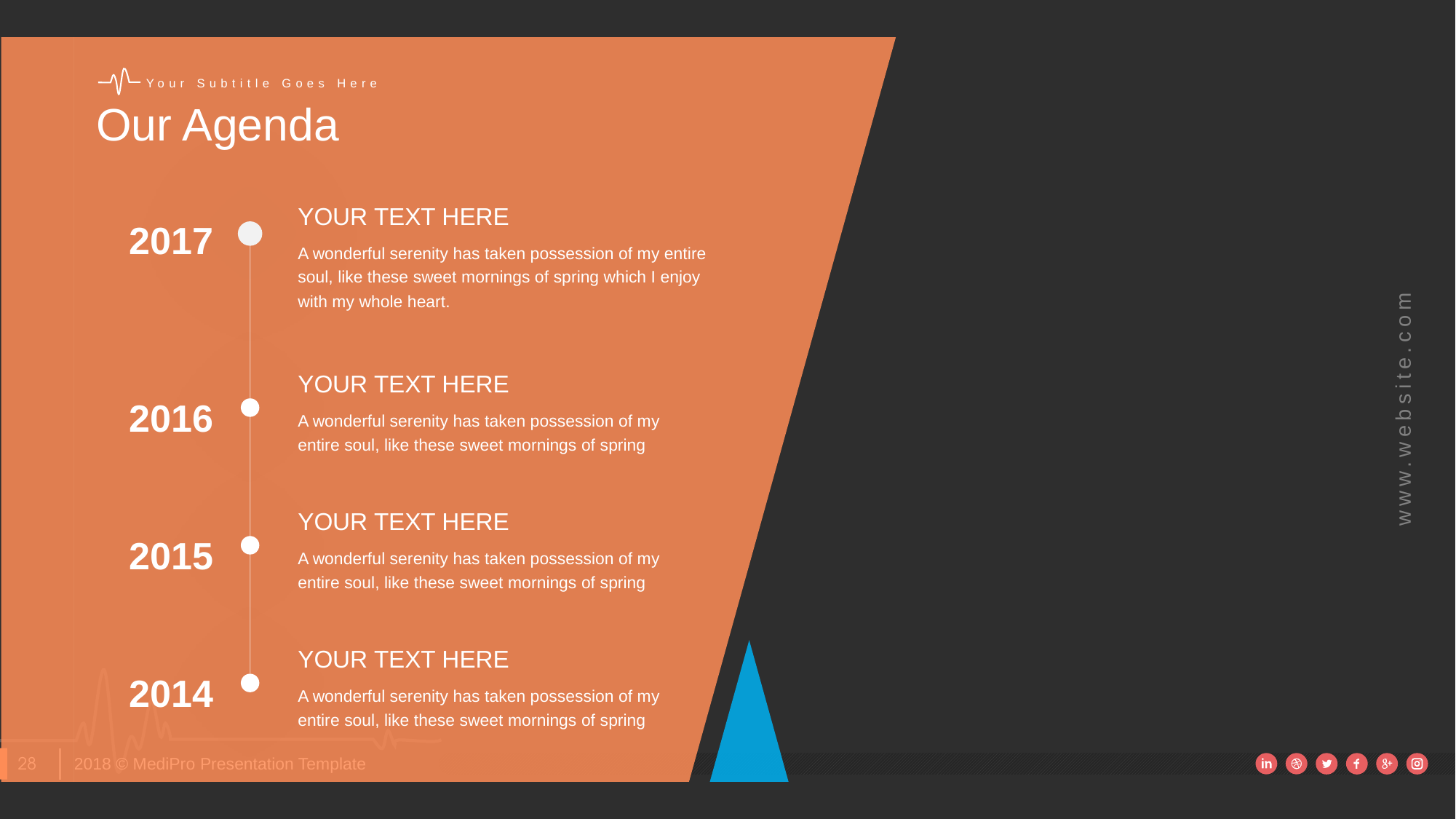

Your Subtitle Goes Here

Our Agenda
YOUR TEXT HERE
A wonderful serenity has taken possession of my entire soul, like these sweet mornings of spring which I enjoy with my whole heart.
2017

YOUR TEXT HERE
A wonderful serenity has taken possession of my entire soul, like these sweet mornings of spring
2016
YOUR TEXT HERE
A wonderful serenity has taken possession of my entire soul, like these sweet mornings of spring
2015
YOUR TEXT HERE
A wonderful serenity has taken possession of my entire soul, like these sweet mornings of spring
2014